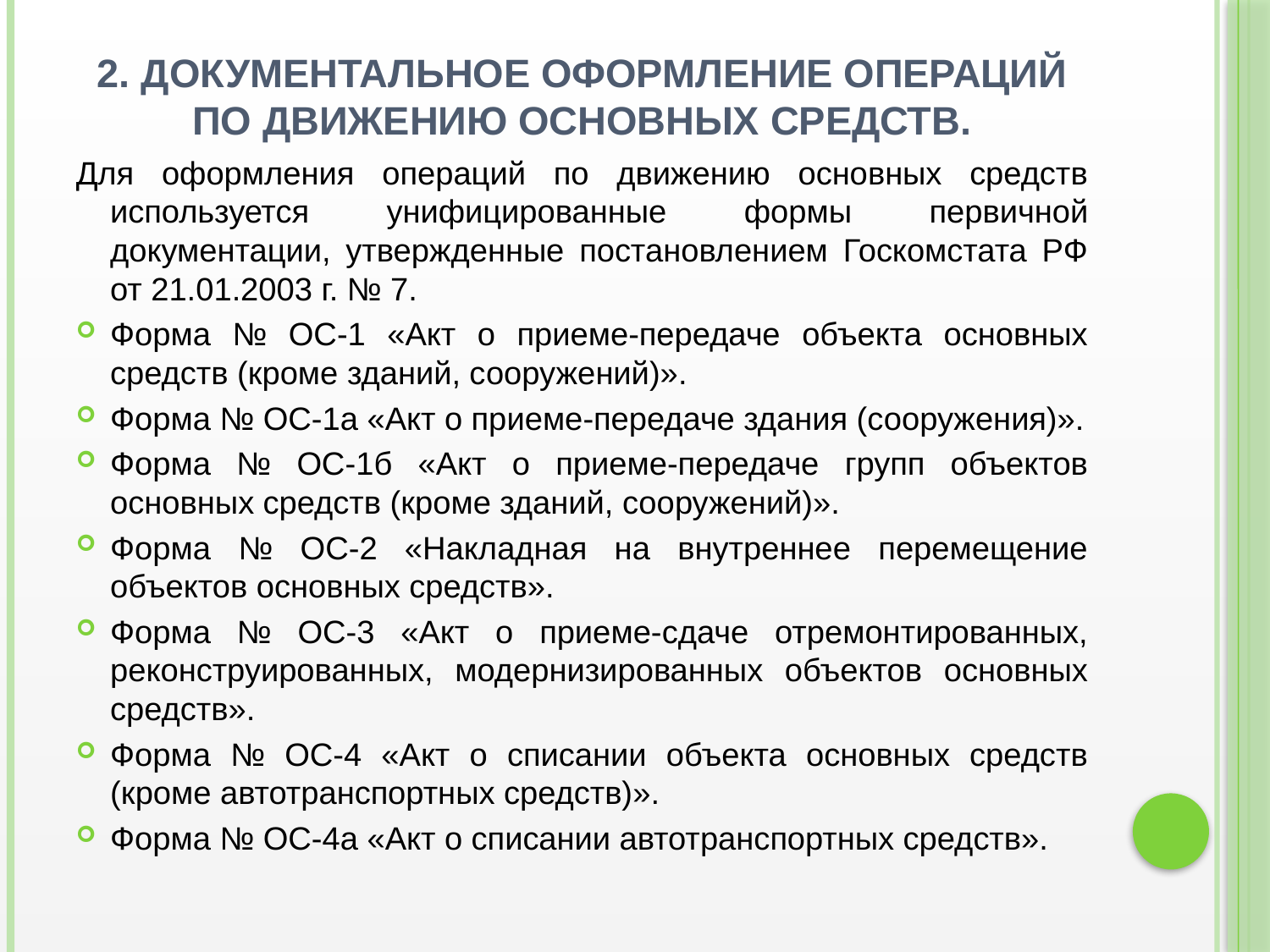

# 2. Документальное оформление операций по движению основных средств.
Для оформления операций по движению основных средств используется унифицированные формы первичной документации, утвержденные постановлением Госкомстата РФ от 21.01.2003 г. № 7.
Форма № ОС-1 «Акт о приеме-передаче объекта основных средств (кроме зданий, сооружений)».
Форма № ОС-1а «Акт о приеме-передаче здания (сооружения)».
Форма № ОС-1б «Акт о приеме-передаче групп объектов основных средств (кроме зданий, сооружений)».
Форма № ОС-2 «Накладная на внутреннее перемещение объектов основных средств».
Форма № ОС-3 «Акт о приеме-сдаче отремонтированных, реконструированных, модернизированных объектов основных средств».
Форма № ОС-4 «Акт о списании объекта основных средств (кроме автотранспортных средств)».
Форма № ОС-4а «Акт о списании автотранспортных средств».